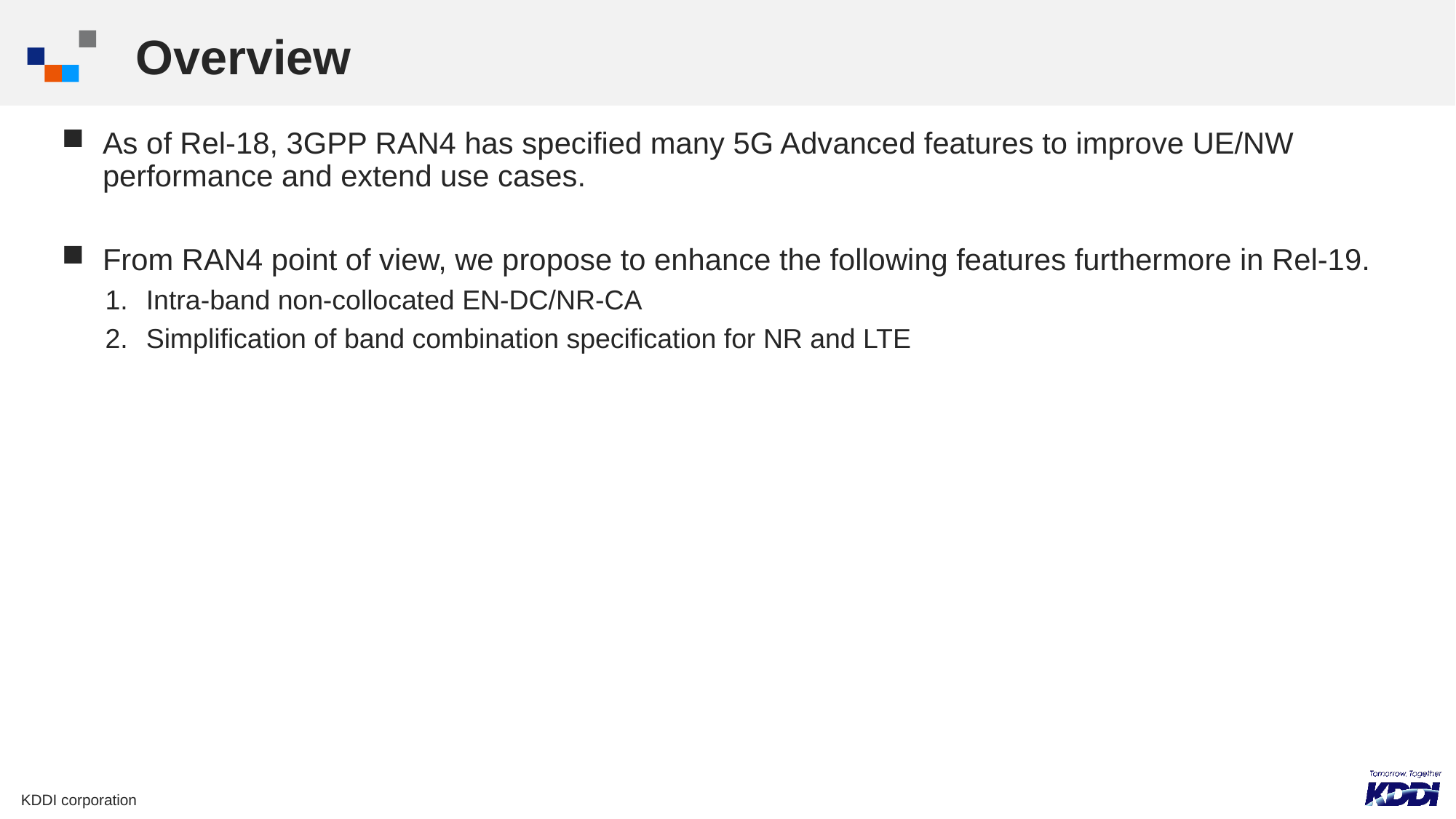

# Overview
As of Rel-18, 3GPP RAN4 has specified many 5G Advanced features to improve UE/NW performance and extend use cases.

From RAN4 point of view, we propose to enhance the following features furthermore in Rel-19.
Intra-band non-collocated EN-DC/NR-CA
Simplification of band combination specification for NR and LTE